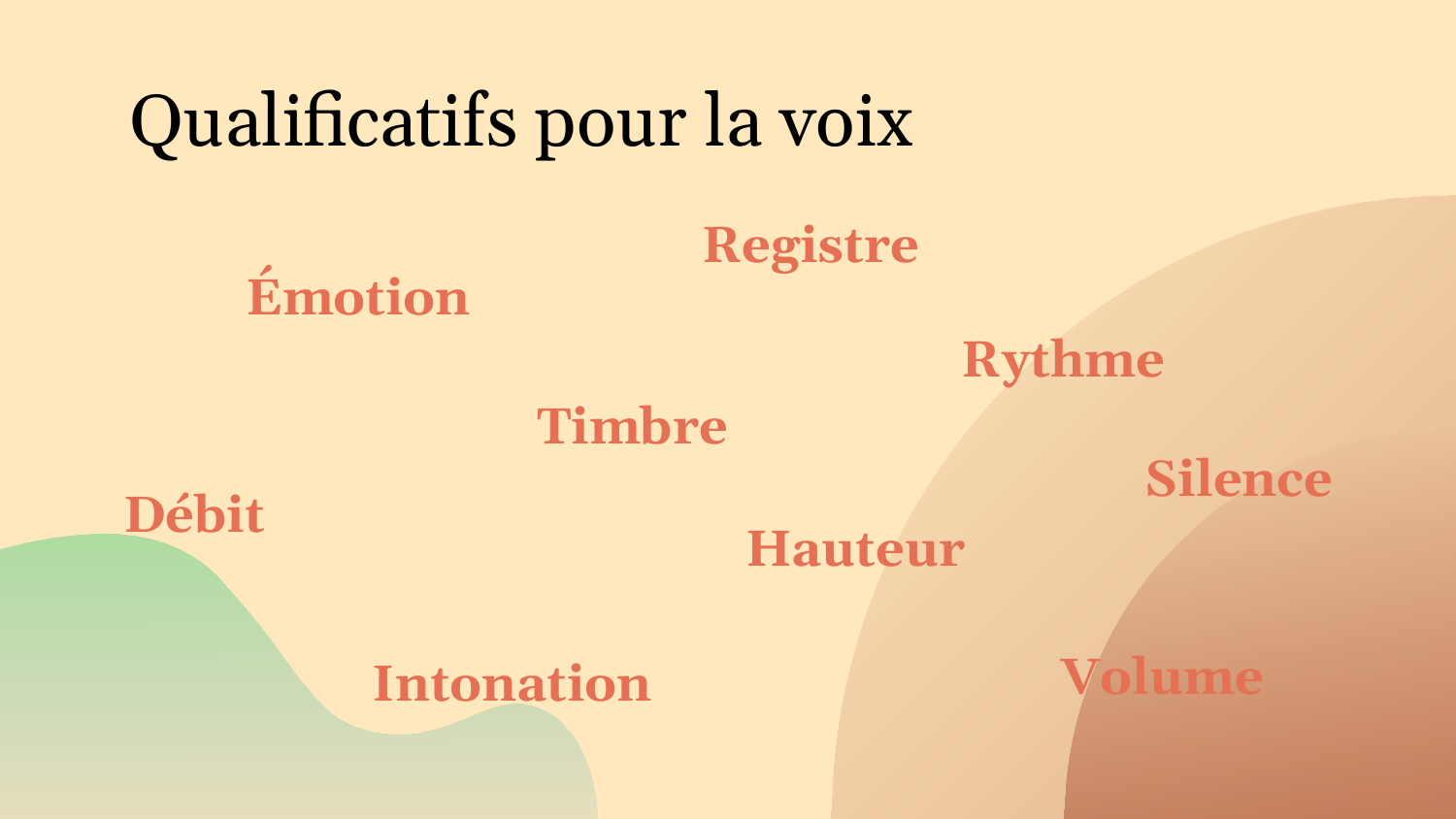

Qualificatifs pour la voix
Registre

Émotion
Rythme
Timbre
Silence
Débit
Hauteur

Volume
Intonation